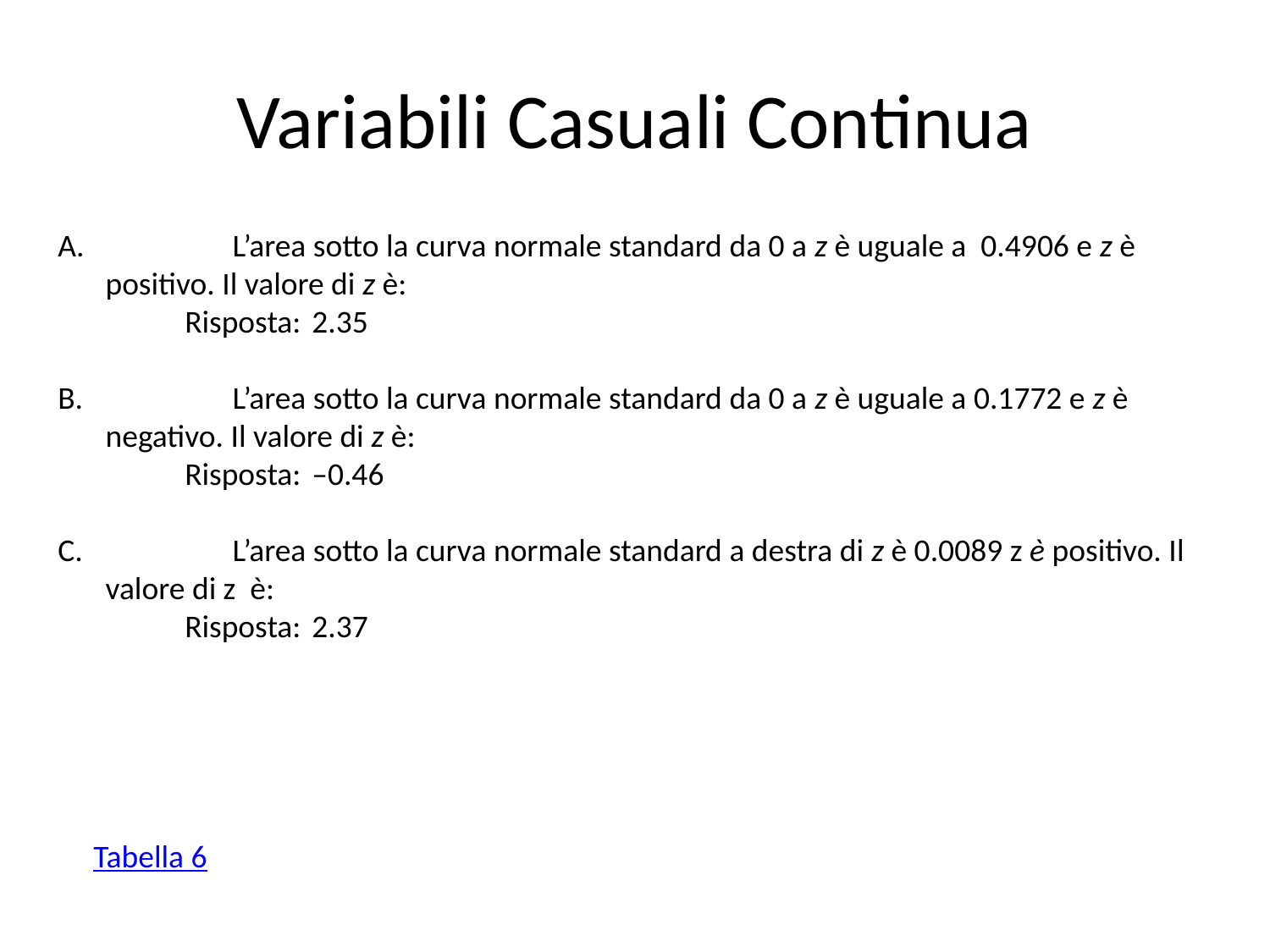

# Variabili Casuali Continua
	L’area sotto la curva normale standard da 0 a z è uguale a  0.4906 e z è positivo. Il valore di z è:
	Risposta:	2.35

	L’area sotto la curva normale standard da 0 a z è uguale a 0.1772 e z è negativo. Il valore di z è:
	Risposta:	–0.46

	L’area sotto la curva normale standard a destra di z è 0.0089 z è positivo. Il valore di z  è:
	Risposta:	2.37
Tabella 6